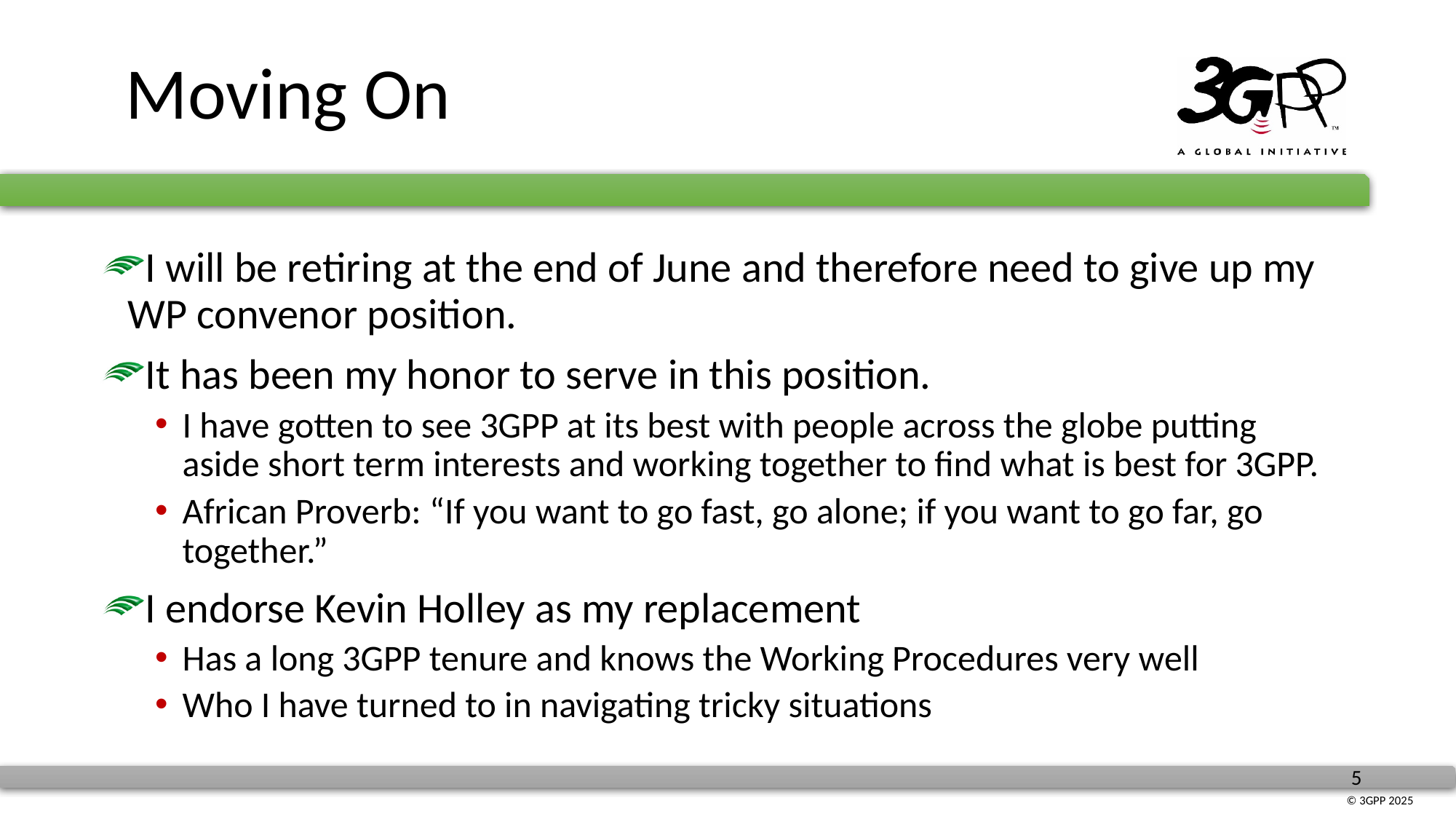

# Moving On
I will be retiring at the end of June and therefore need to give up my WP convenor position.
It has been my honor to serve in this position.
I have gotten to see 3GPP at its best with people across the globe putting aside short term interests and working together to find what is best for 3GPP.
African Proverb: “If you want to go fast, go alone; if you want to go far, go together.”
I endorse Kevin Holley as my replacement
Has a long 3GPP tenure and knows the Working Procedures very well
Who I have turned to in navigating tricky situations